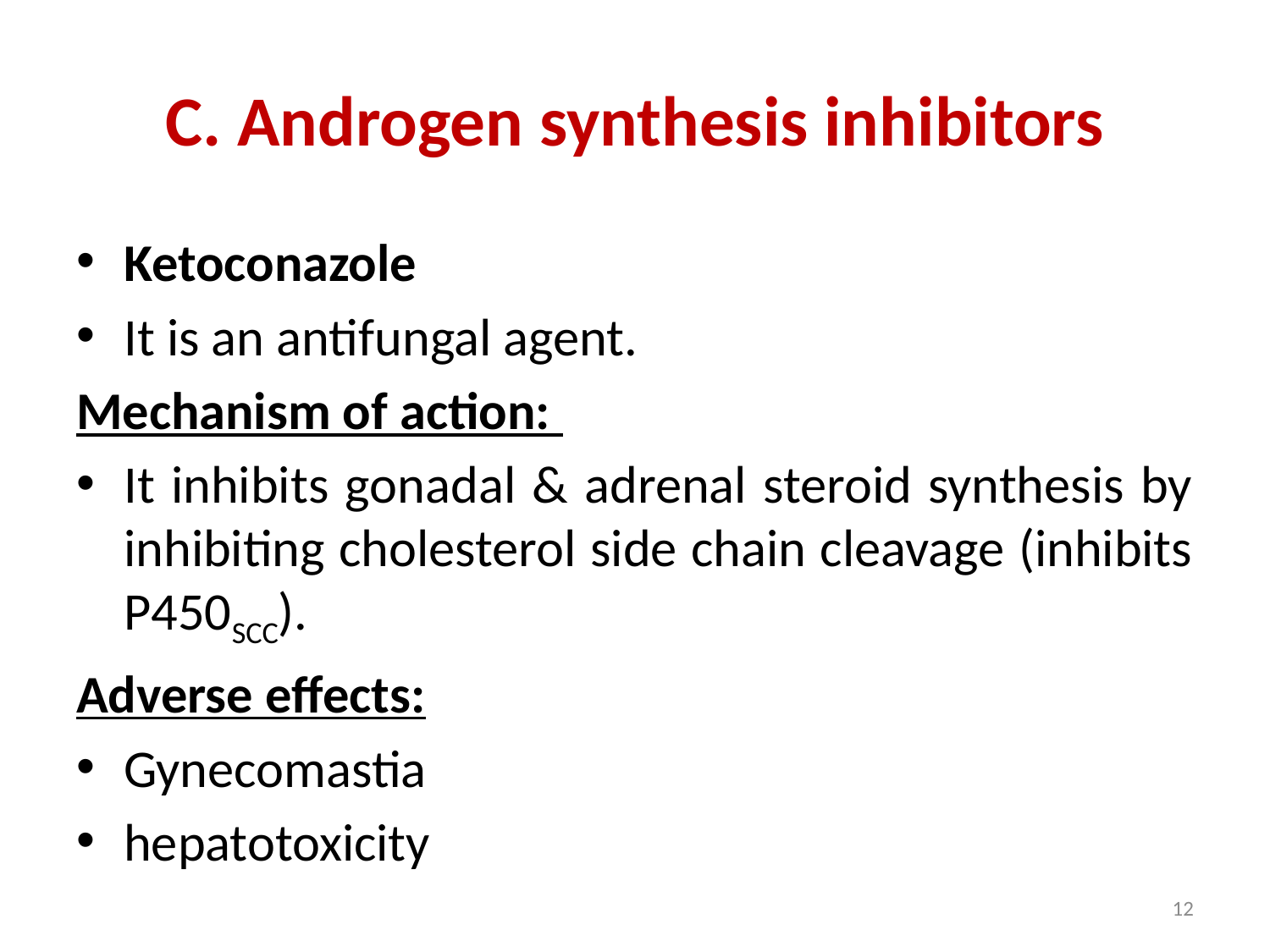

# C. Androgen synthesis inhibitors
Ketoconazole
It is an antifungal agent.
Mechanism of action:
It inhibits gonadal & adrenal steroid synthesis by inhibiting cholesterol side chain cleavage (inhibits P450SCC).
Adverse effects:
Gynecomastia
hepatotoxicity
12